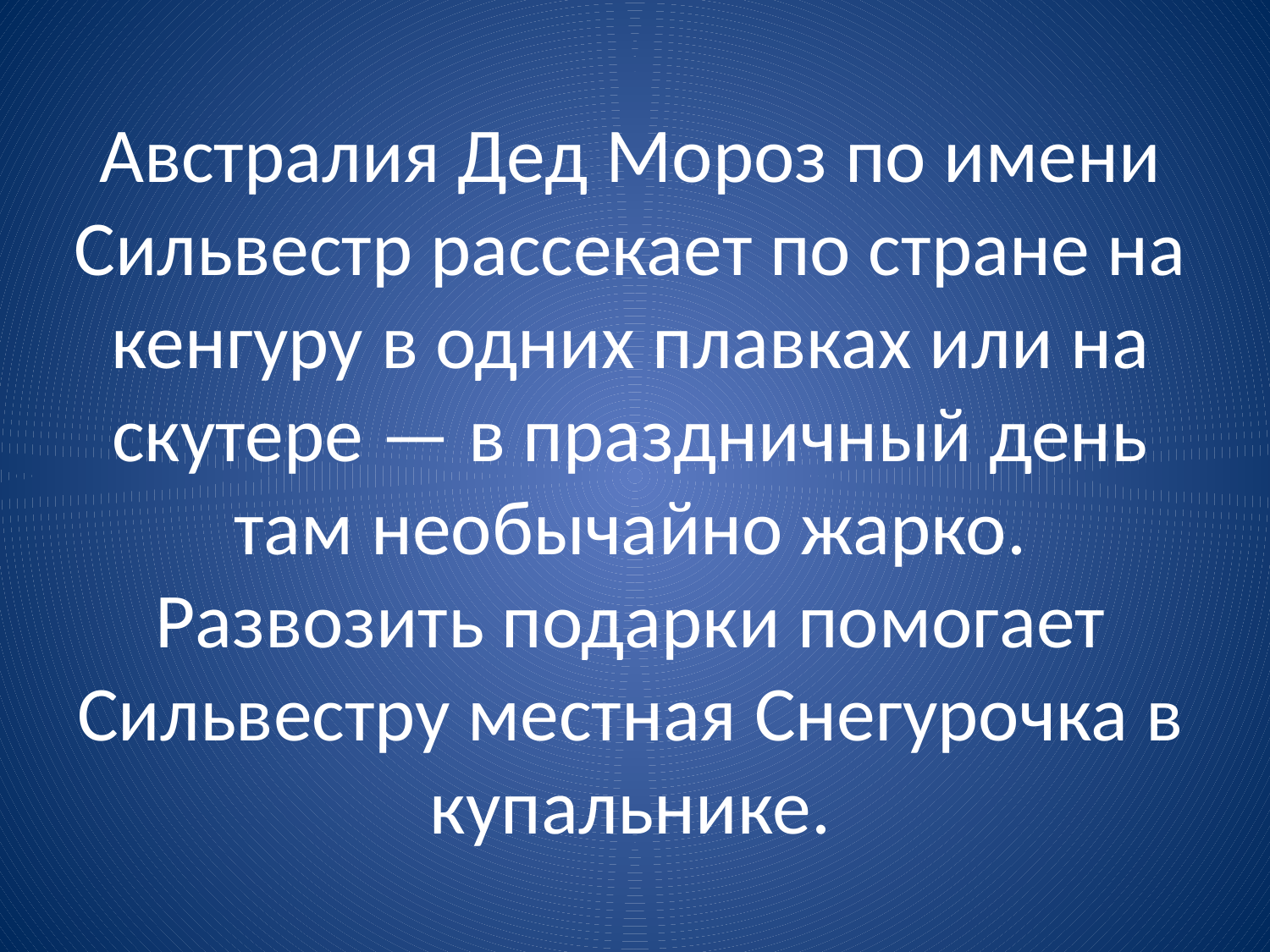

# Австралия Дед Мороз по имени Сильвестр рассекает по стране на кенгуру в одних плавках или на скутере — в праздничный день там необычайно жарко. Развозить подарки помогает Сильвестру местная Снегурочка в купальнике.